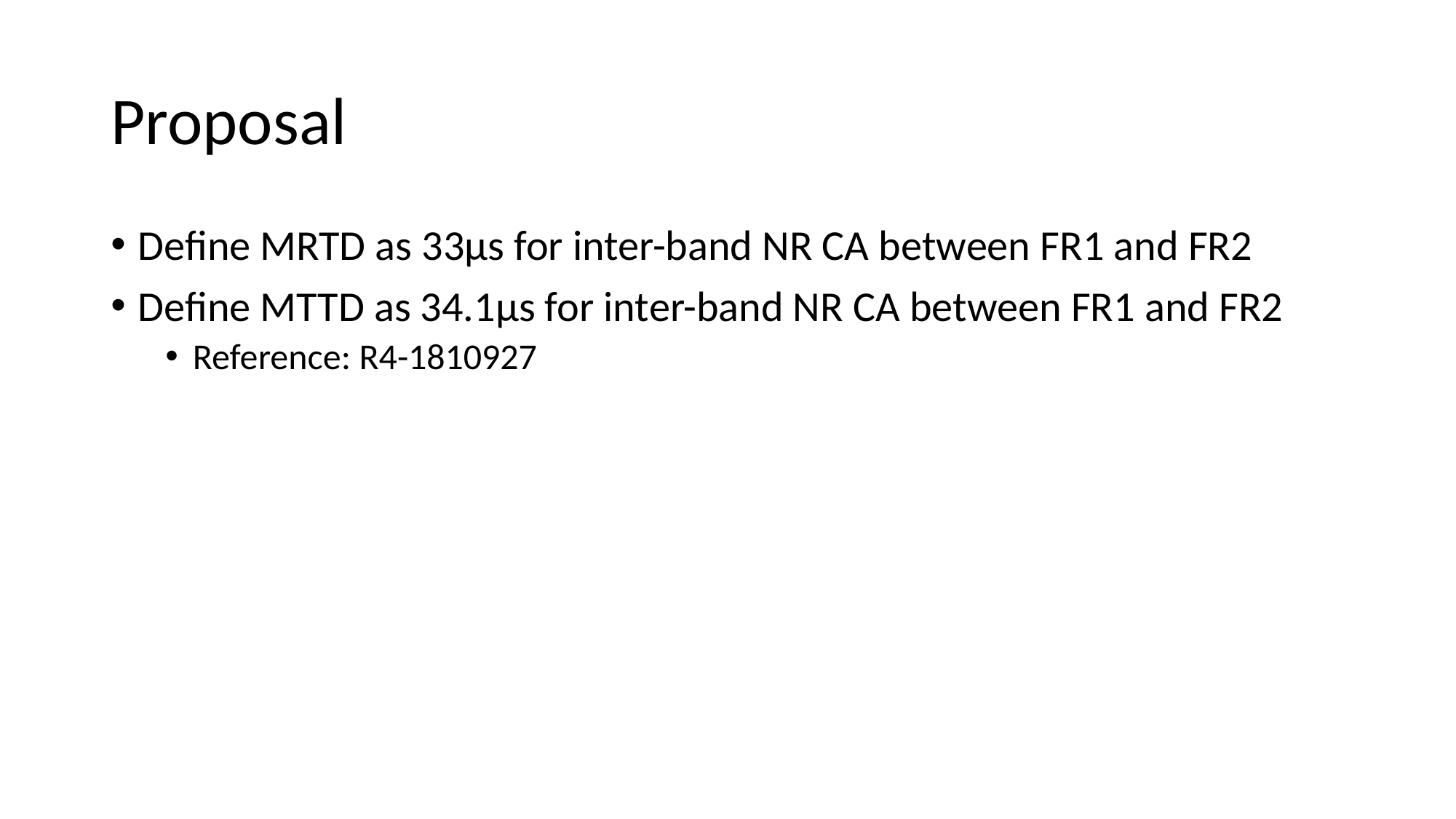

# Proposal
Define MRTD as 33µs for inter-band NR CA between FR1 and FR2
Define MTTD as 34.1µs for inter-band NR CA between FR1 and FR2
Reference: R4-1810927